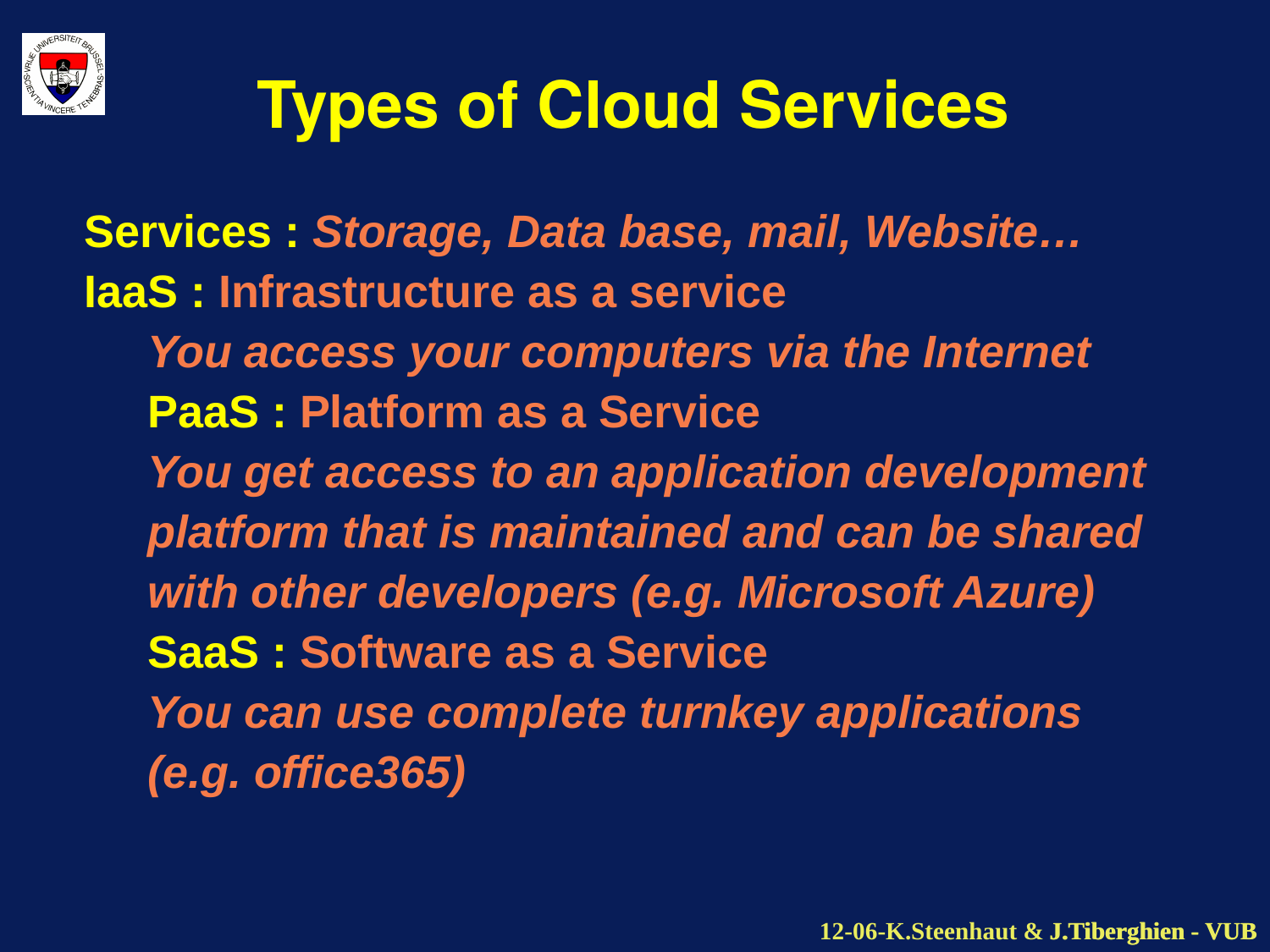

# Types of Cloud Services
Services : Storage, Data base, mail, Website…
IaaS : Infrastructure as a service
You access your computers via the Internet
PaaS : Platform as a Service
You get access to an application development platform that is maintained and can be shared with other developers (e.g. Microsoft Azure)
SaaS : Software as a Service
You can use complete turnkey applications
(e.g. office365)